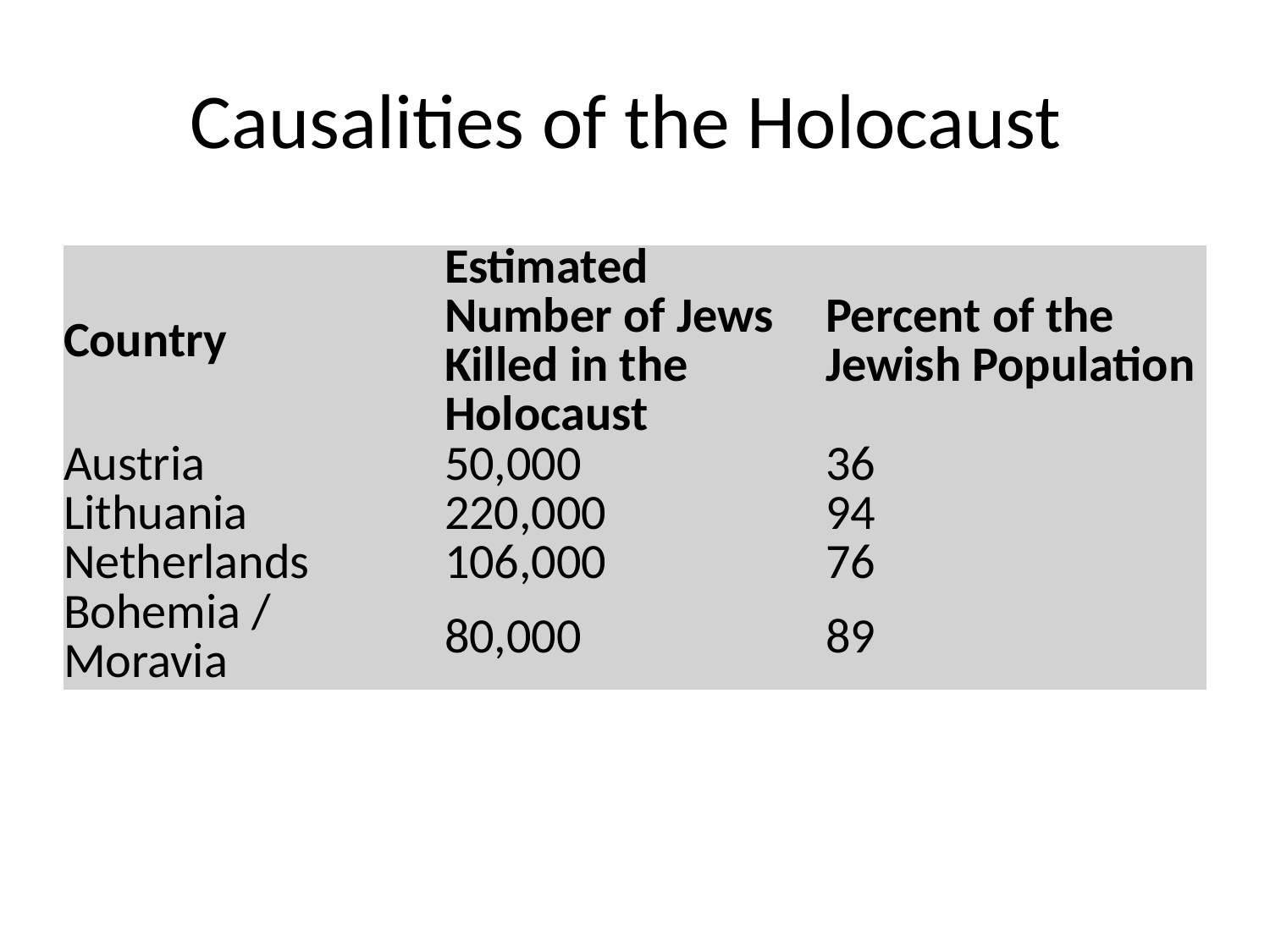

# Causalities of the Holocaust
|  |  |  |
| --- | --- | --- |
| Country | Estimated Number of Jews Killed in the Holocaust | Percent of the Jewish Population |
| Austria | 50,000 | 36 |
| Lithuania | 220,000 | 94 |
| Netherlands | 106,000 | 76 |
| Bohemia / Moravia | 80,000 | 89 |